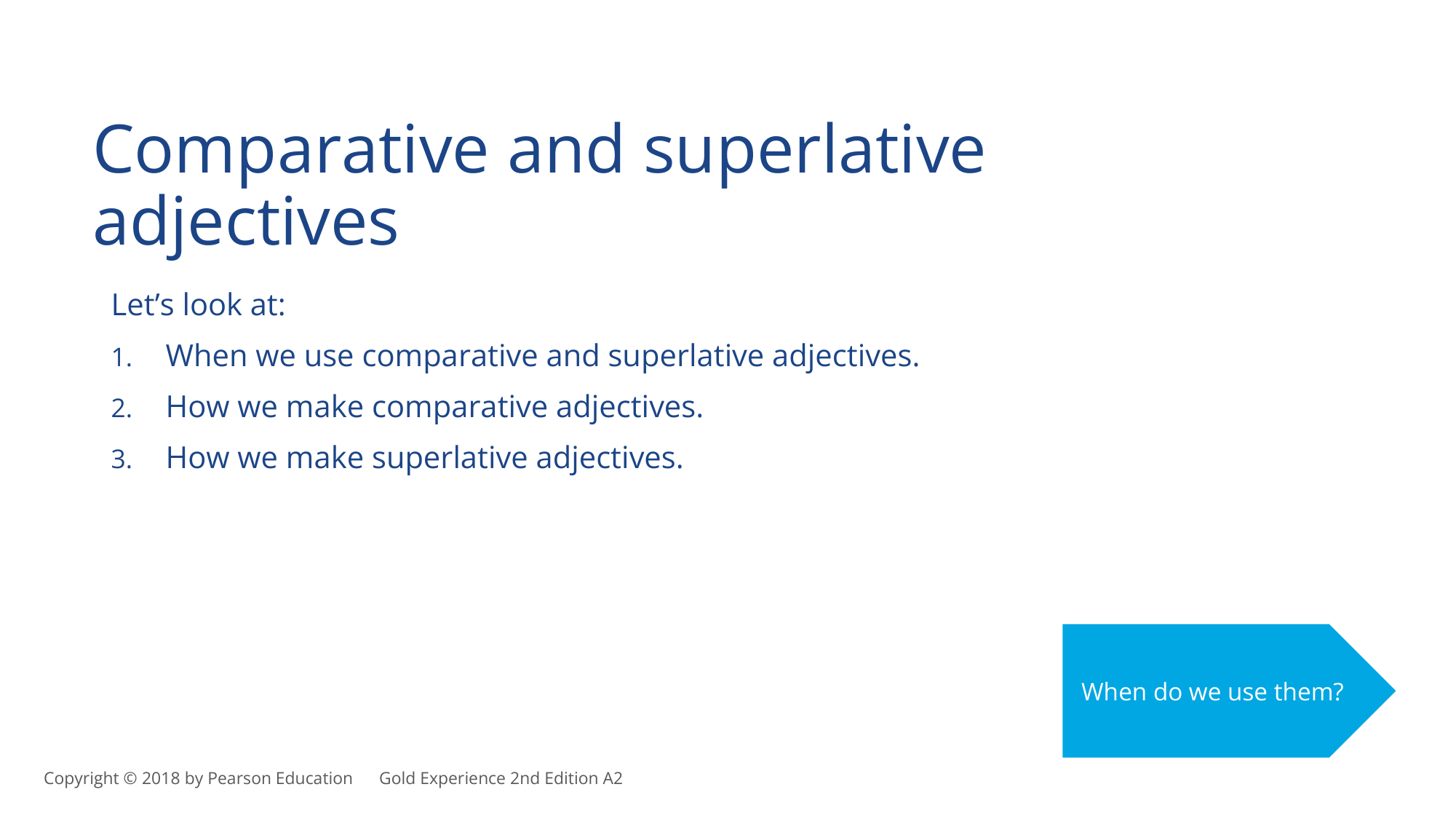

Comparative and superlative adjectives
Let’s look at:
When we use comparative and superlative adjectives.
How we make comparative adjectives.
How we make superlative adjectives.

When do we use them?
Copyright © 2018 by Pearson Education      Gold Experience 2nd Edition A2